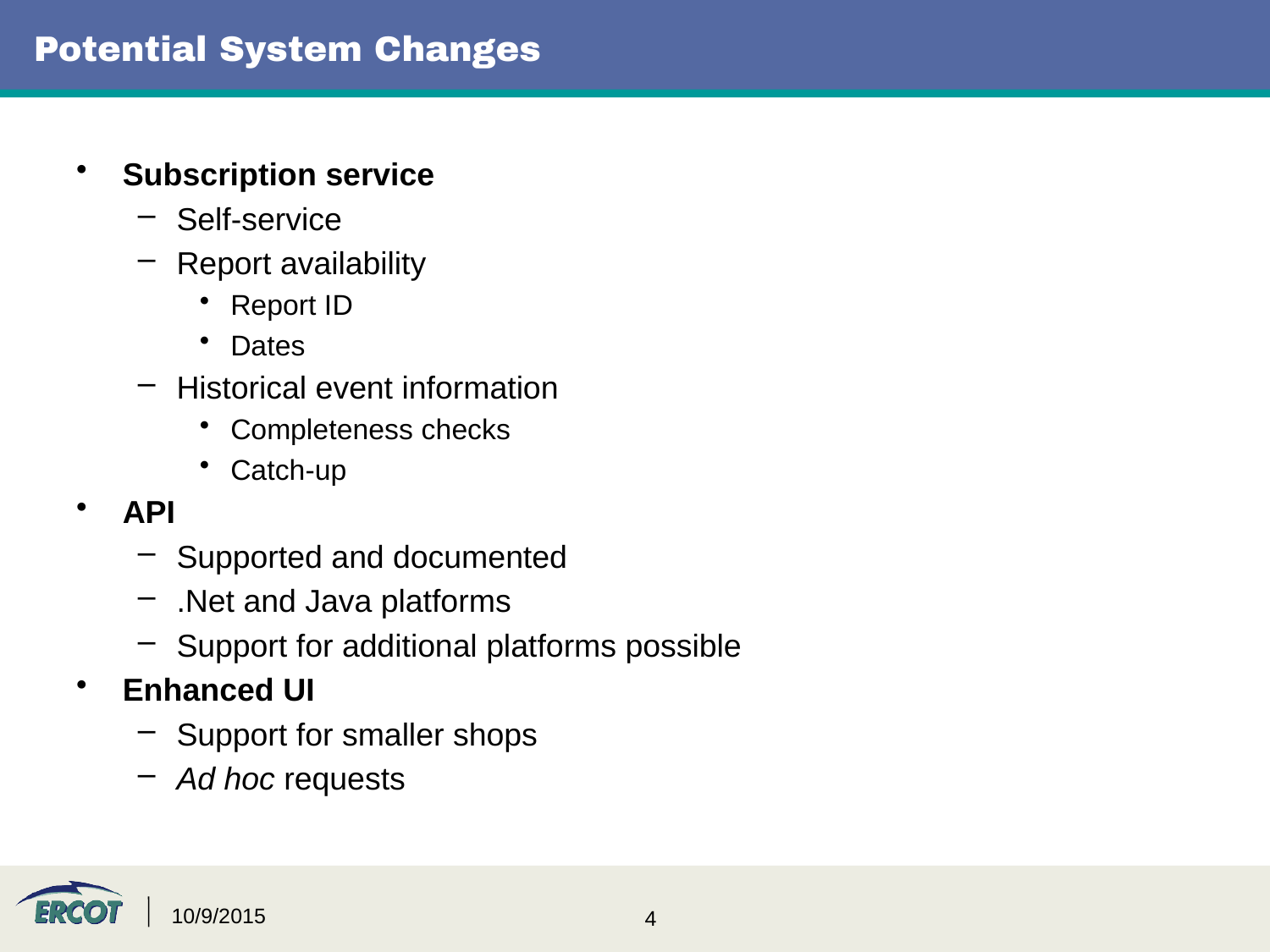

# Potential System Changes
Subscription service
Self-service
Report availability
Report ID
Dates
Historical event information
Completeness checks
Catch-up
API
Supported and documented
.Net and Java platforms
Support for additional platforms possible
Enhanced UI
Support for smaller shops
Ad hoc requests

10/9/2015